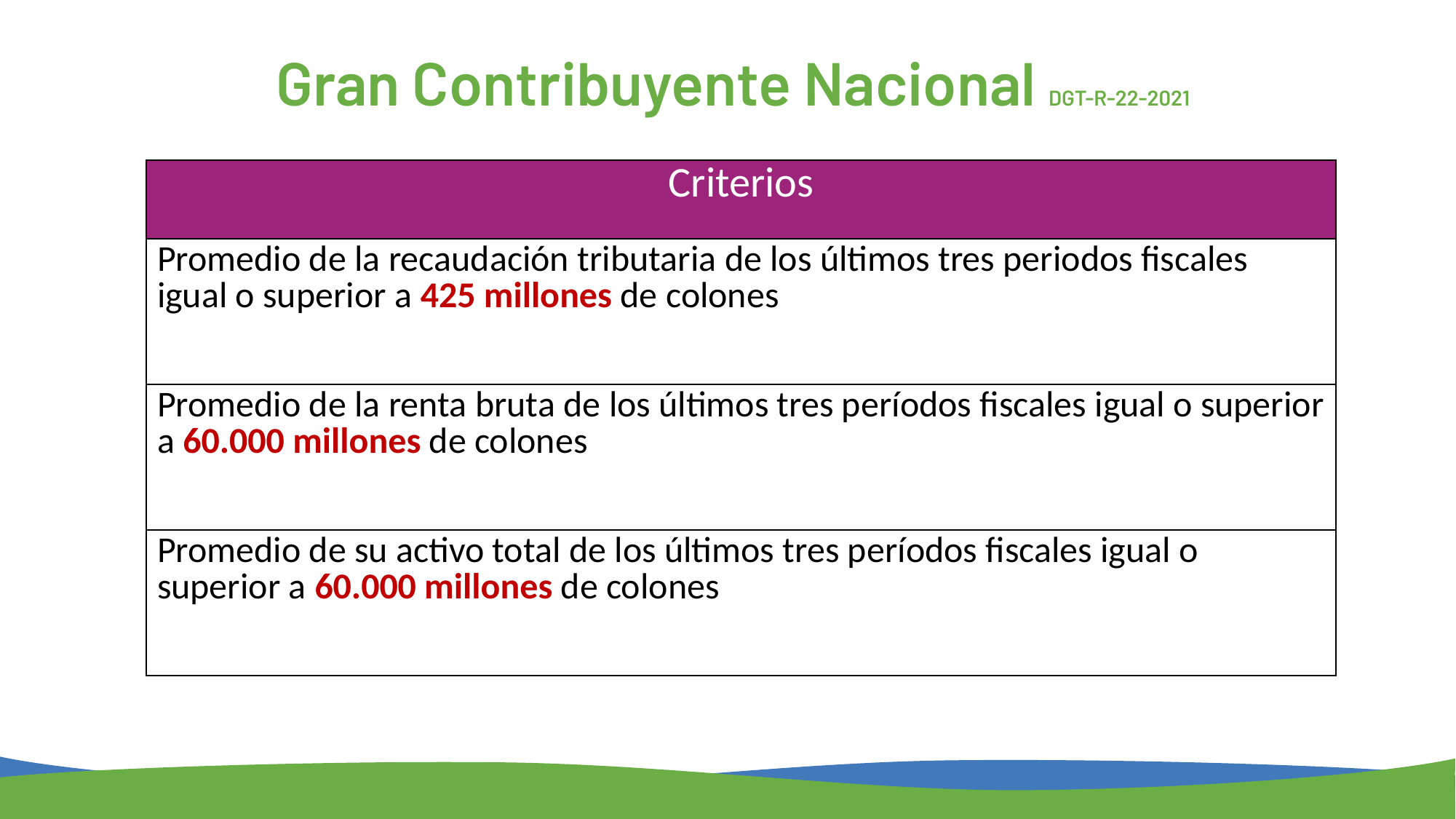

# Gran Contribuyente Nacional DGT-R-22-2021
| Criterios |
| --- |
| Promedio de la recaudación tributaria de los últimos tres periodos fiscales igual o superior a 425 millones de colones |
| Promedio de la renta bruta de los últimos tres períodos fiscales igual o superior a 60.000 millones de colones |
| Promedio de su activo total de los últimos tres períodos fiscales igual o superior a 60.000 millones de colones |